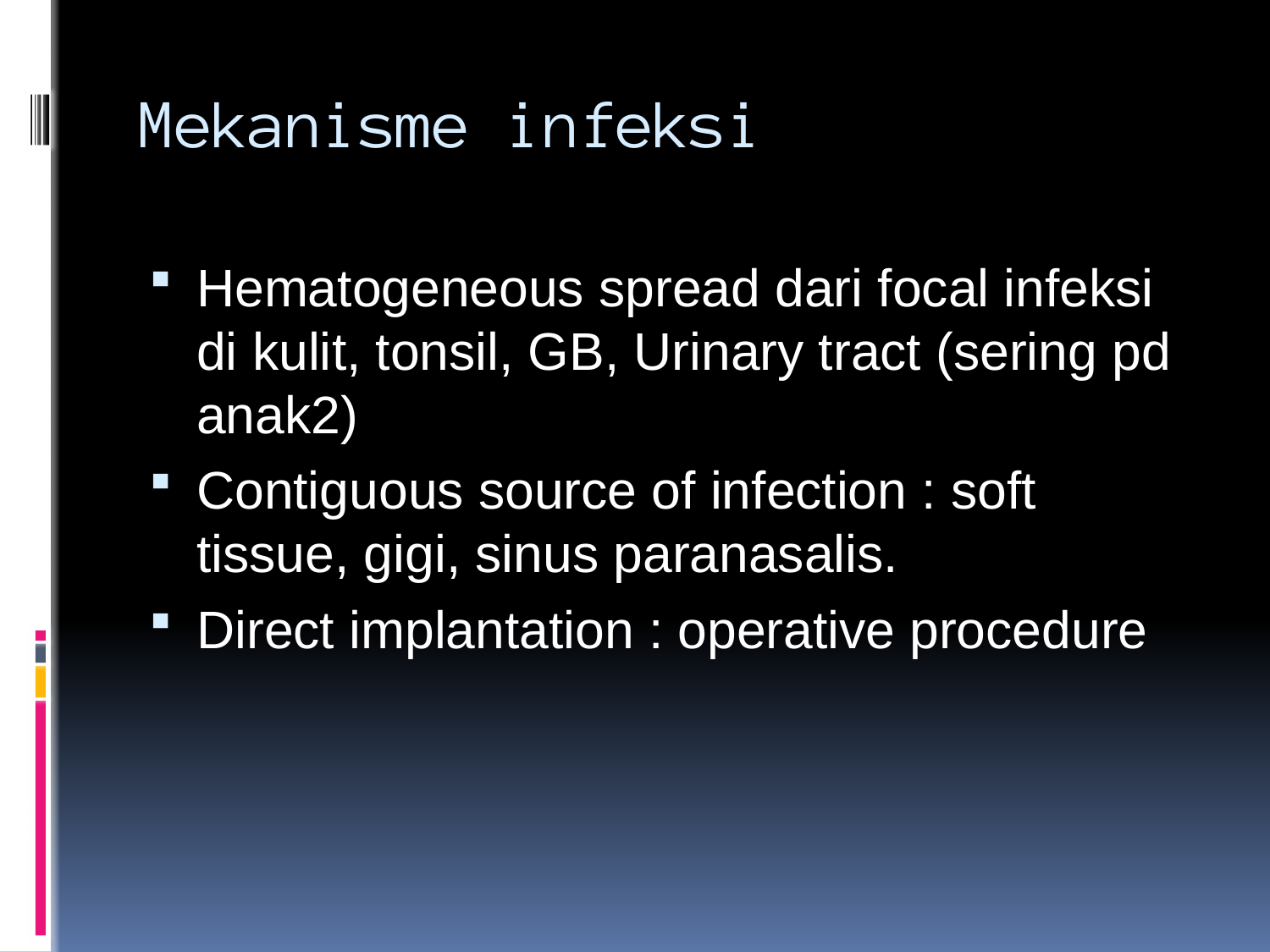

# Mekanisme infeksi
Hematogeneous spread dari focal infeksi di kulit, tonsil, GB, Urinary tract (sering pd anak2)
Contiguous source of infection : soft tissue, gigi, sinus paranasalis.
Direct implantation : operative procedure